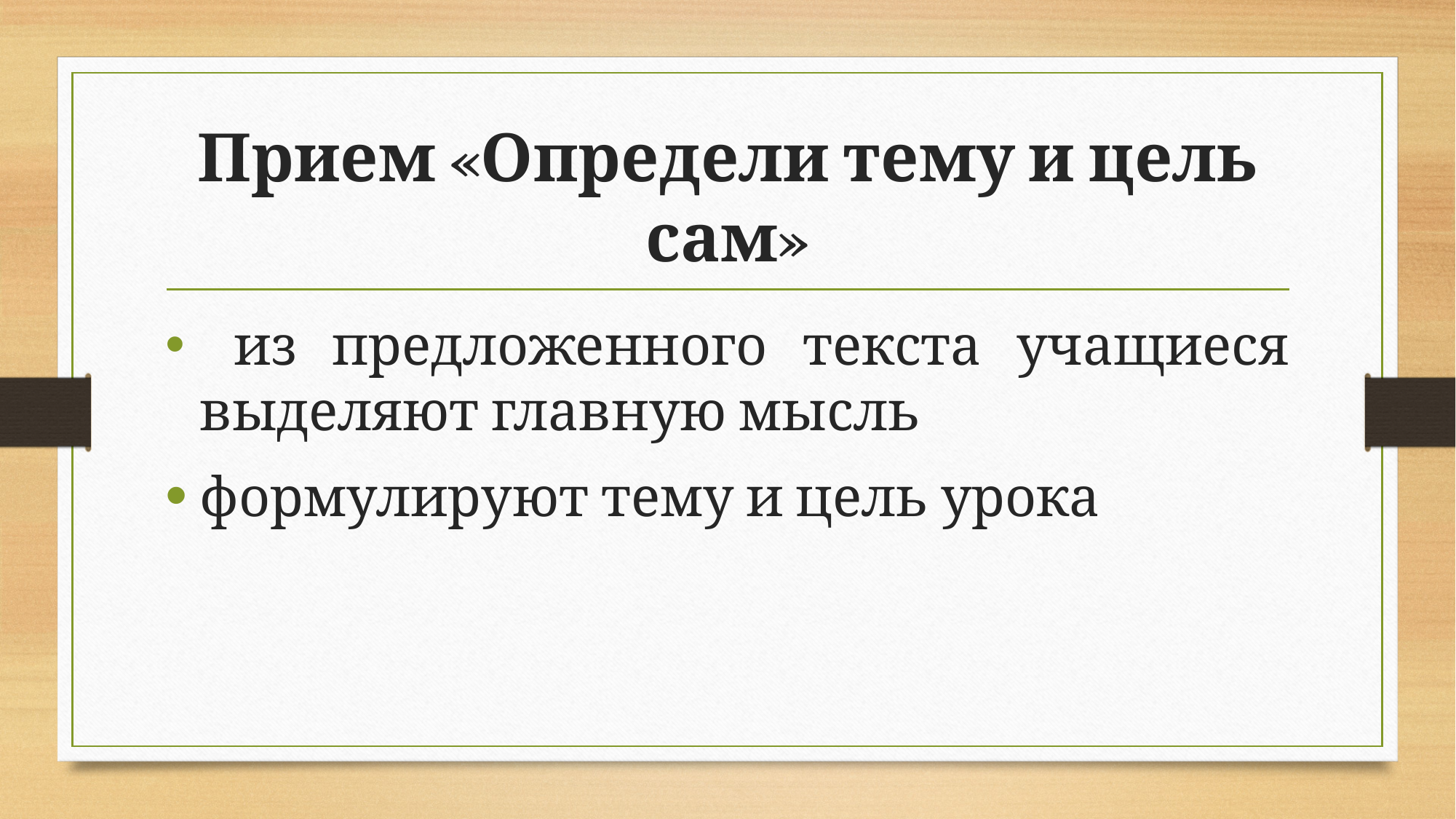

# Прием «Определи тему и цель сам»
 из предложенного текста учащиеся выделяют главную мысль
формулируют тему и цель урока